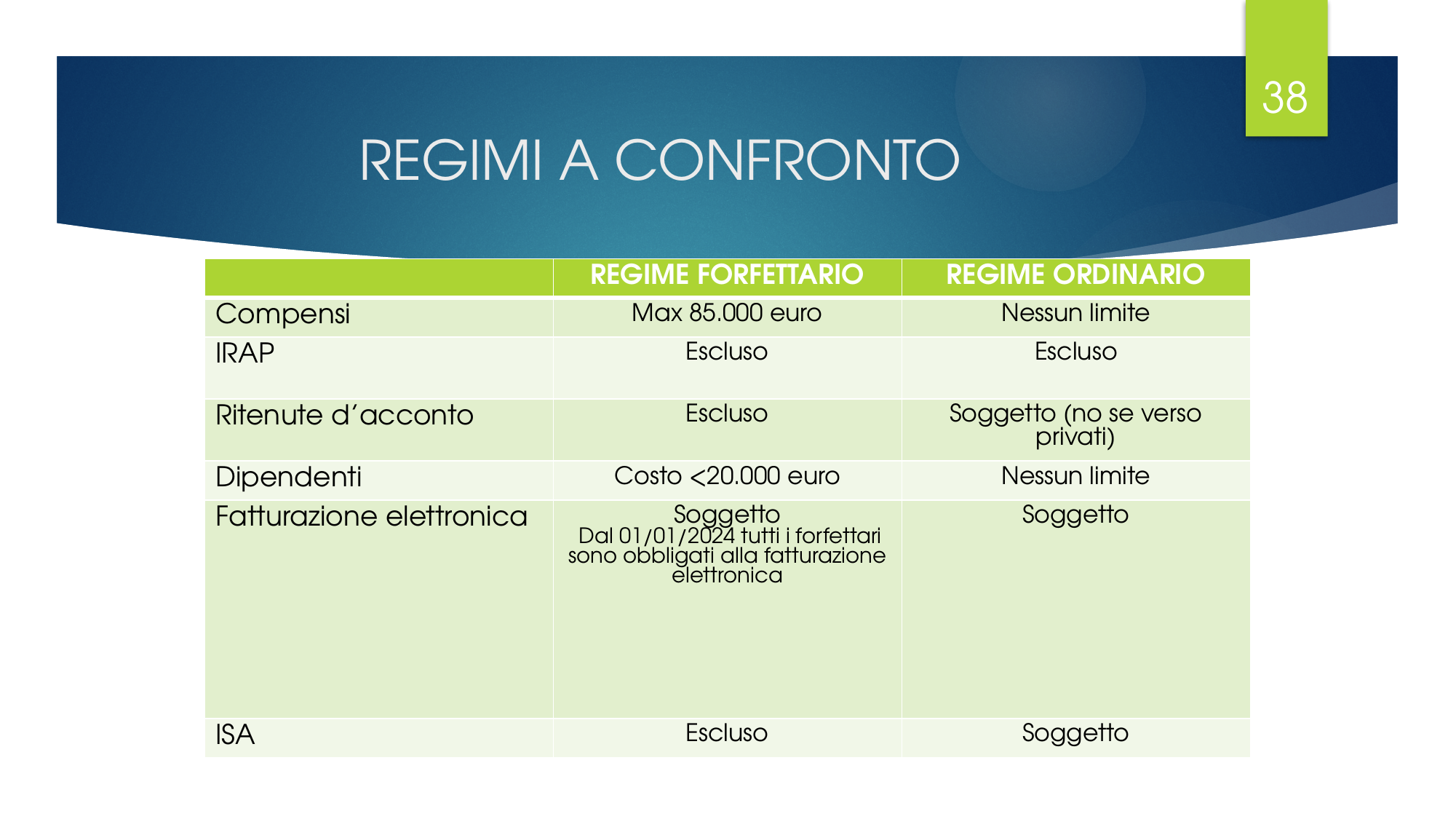

38
# REGIMI A CONFRONTO
|  | REGIME FORFETTARIO | REGIME ORDINARIO |
| --- | --- | --- |
| Compensi | Max 85.000 euro | Nessun limite |
| IRAP | Escluso | Escluso |
| Ritenute d’acconto | Escluso | Soggetto (no se verso privati) |
| Dipendenti | Costo <20.000 euro | Nessun limite |
| Fatturazione elettronica | Soggetto Dal 01/01/2024 tutti i forfettari sono obbligati alla fatturazione elettronica | Soggetto |
| ISA | Escluso | Soggetto |